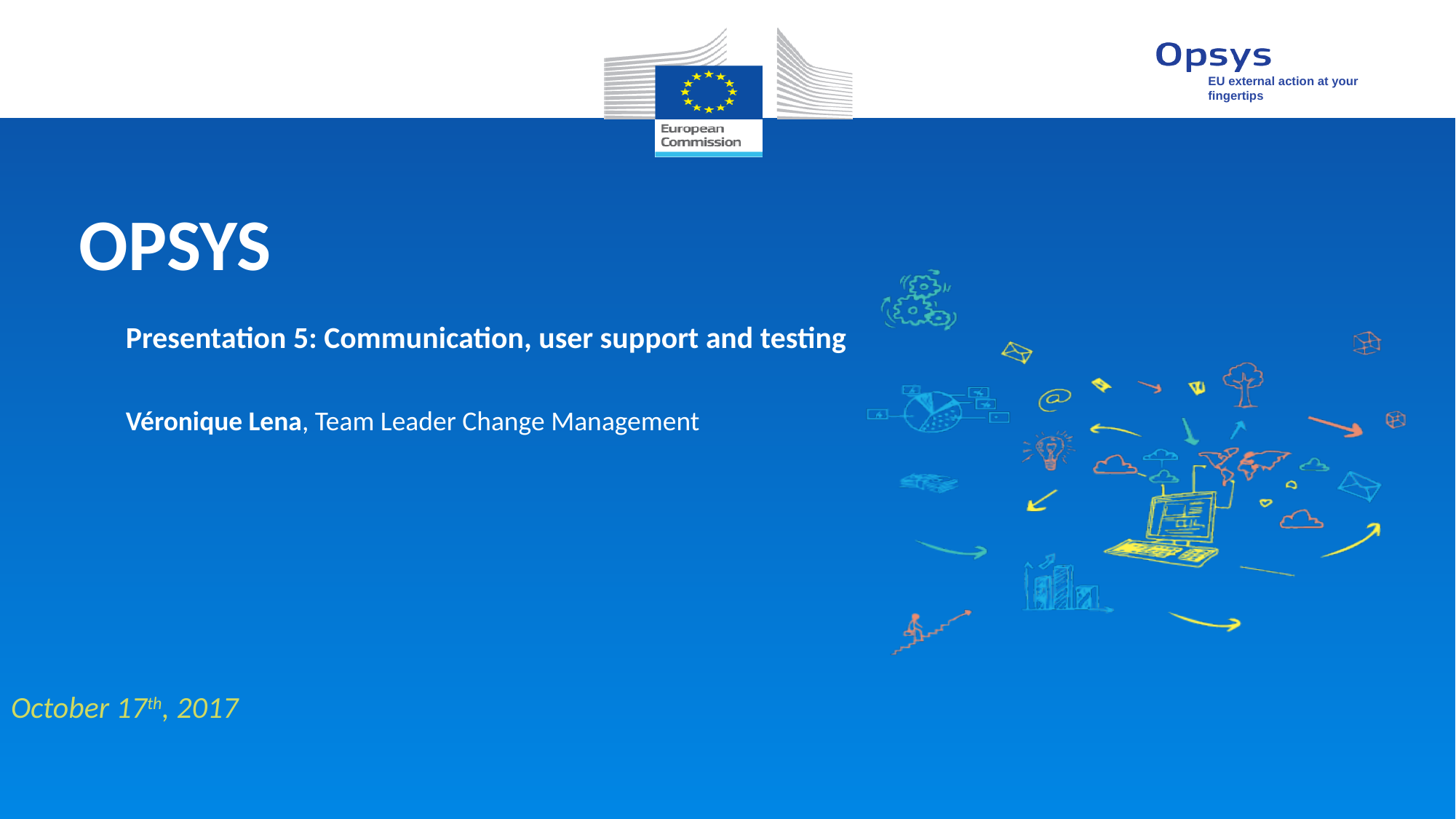

OPSYS
Presentation 5: Communication, user support and testing

Véronique Lena, Team Leader Change Management
October 17th, 2017